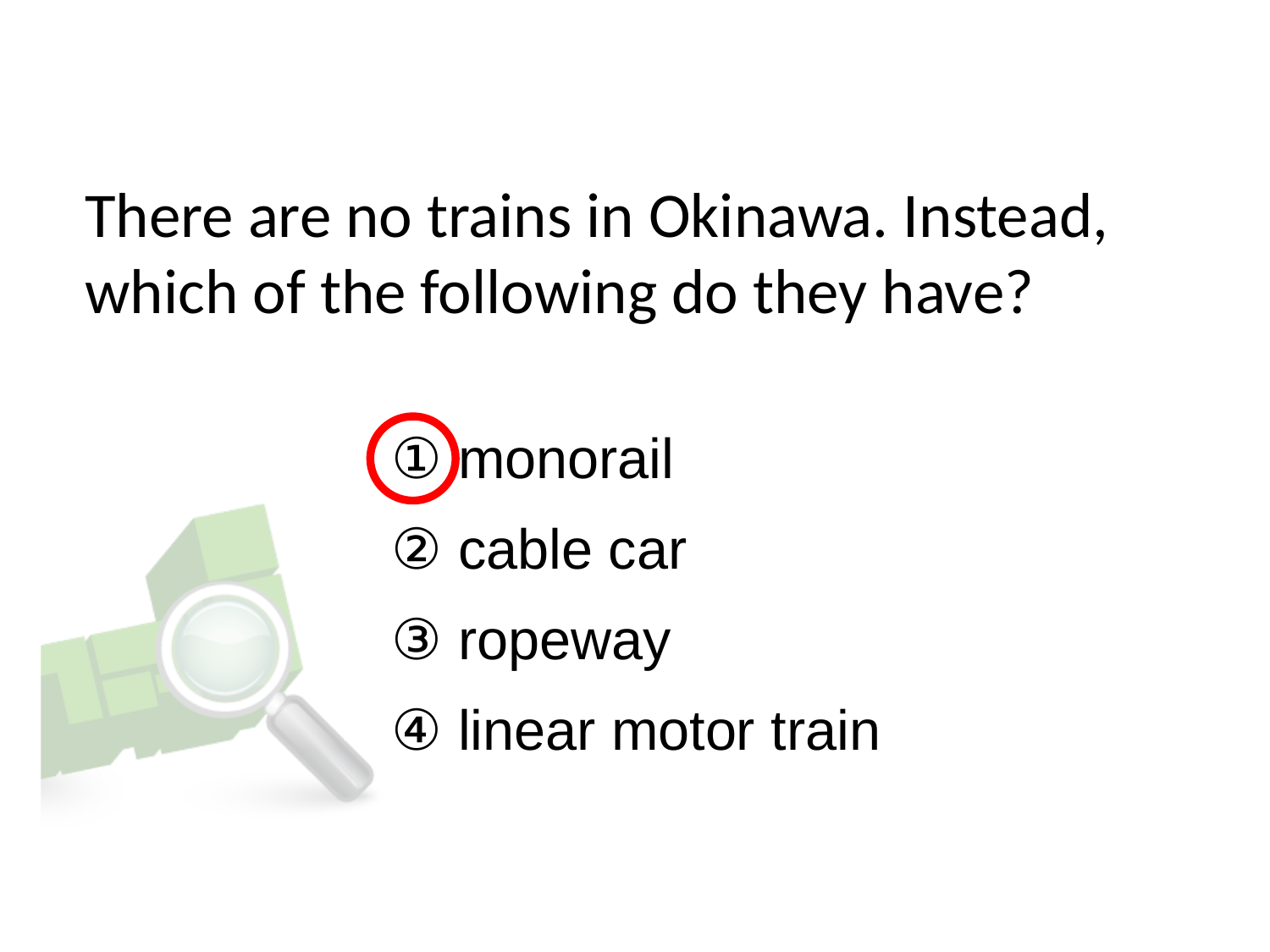

# There are no trains in Okinawa. Instead, which of the following do they have?
① monorail
② cable car
③ ropeway
④ linear motor train